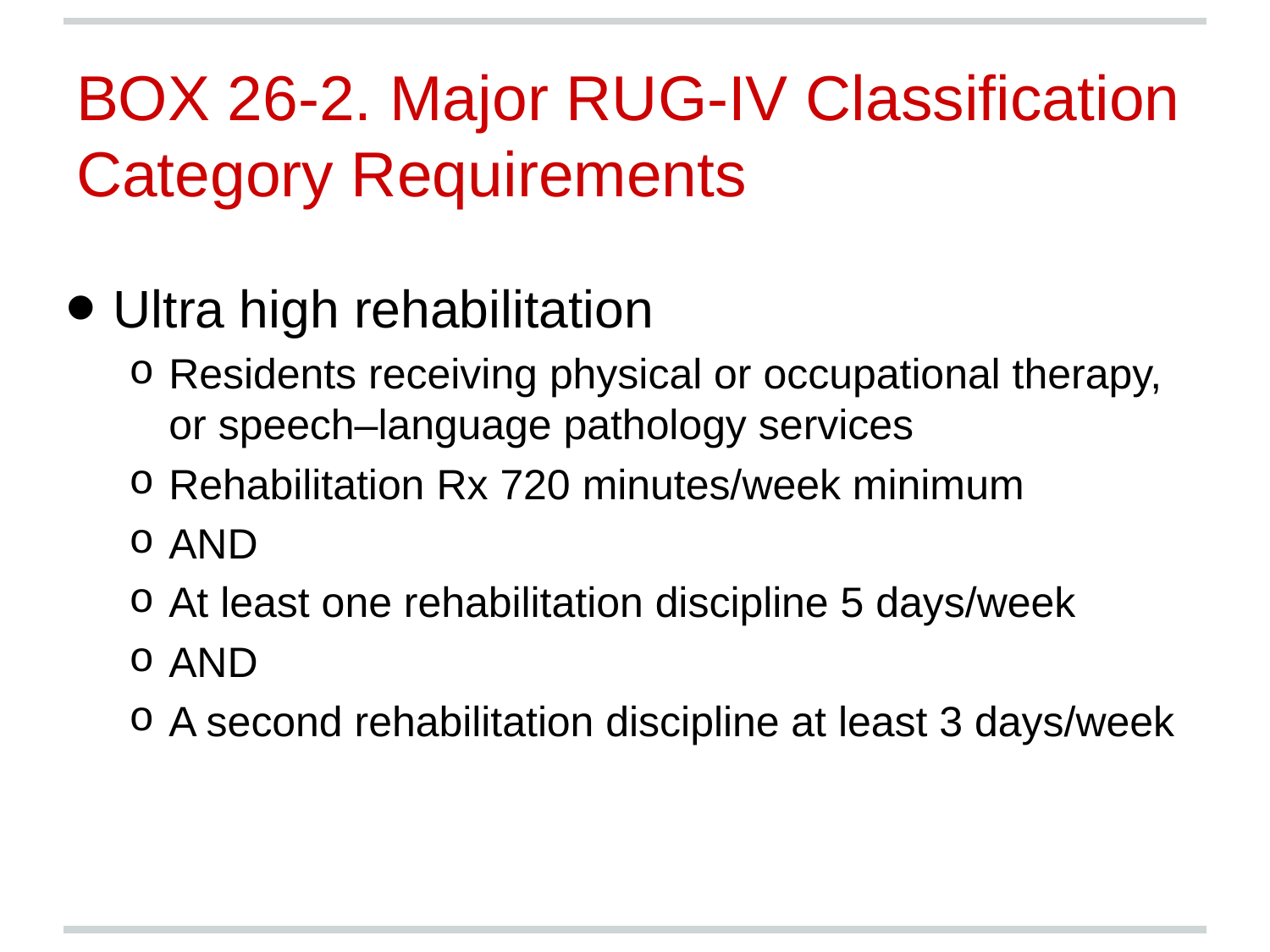

BOX 26-2. Major RUG-IV Classification Category Requirements
Ultra high rehabilitation
Residents receiving physical or occupational therapy, or speech–language pathology services
Rehabilitation Rx 720 minutes/week minimum
AND
At least one rehabilitation discipline 5 days/week
AND
A second rehabilitation discipline at least 3 days/week